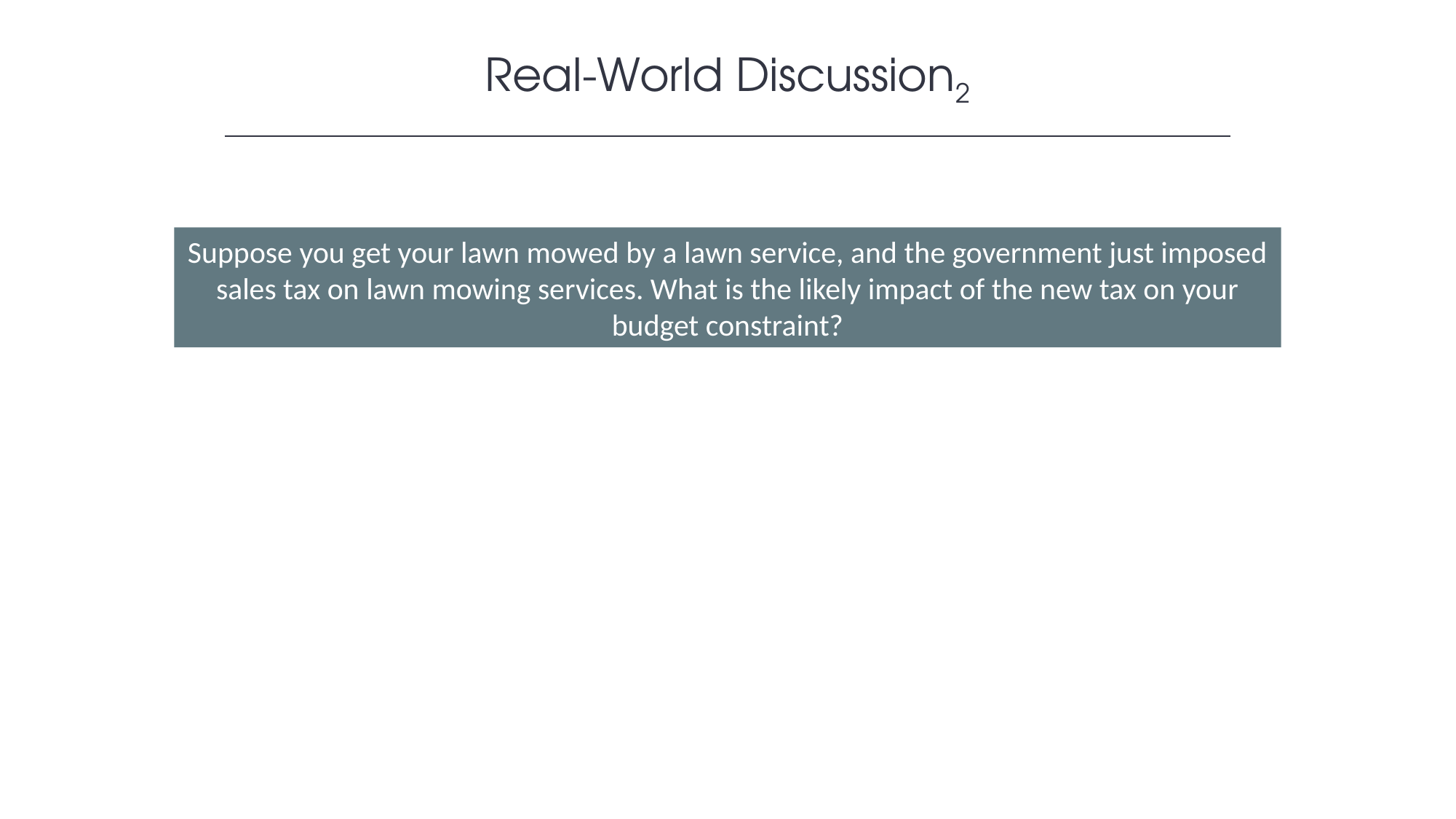

Real-World Discussion2
Suppose you get your lawn mowed by a lawn service, and the government just imposed sales tax on lawn mowing services. What is the likely impact of the new tax on your budget constraint?